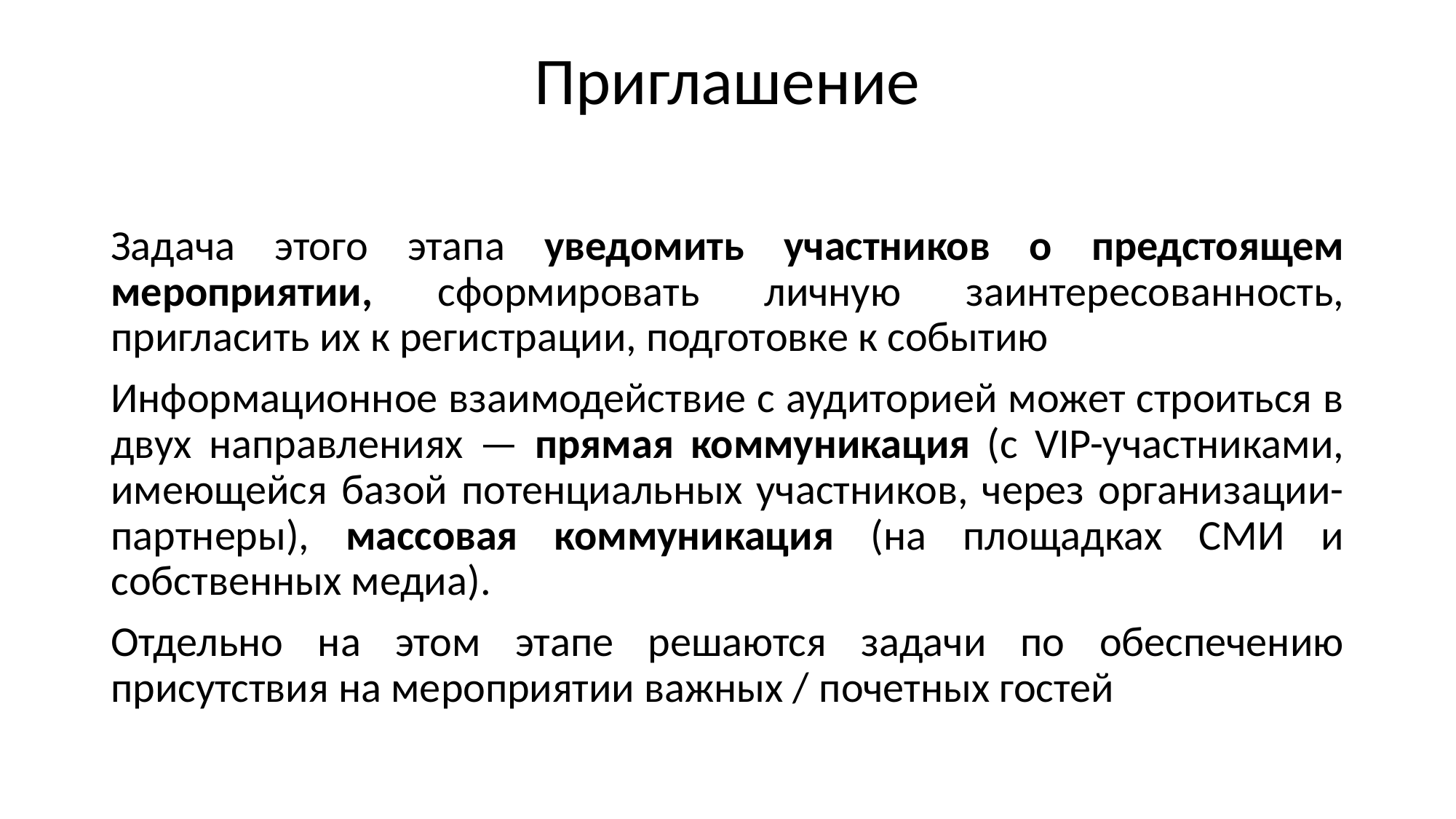

# Приглашение
Задача этого этапа уведомить участников о предстоящем мероприятии, сформировать личную заинтересованность, пригласить их к регистрации, подготовке к событию
Информационное взаимодействие с аудиторией может строиться в двух направлениях — прямая коммуникация (с VIP-участниками, имеющейся базой потенциальных участников, через организации-партнеры), массовая коммуникация (на площадках СМИ и собственных медиа).
Отдельно на этом этапе решаются задачи по обеспечению присутствия на мероприятии важных / почетных гостей